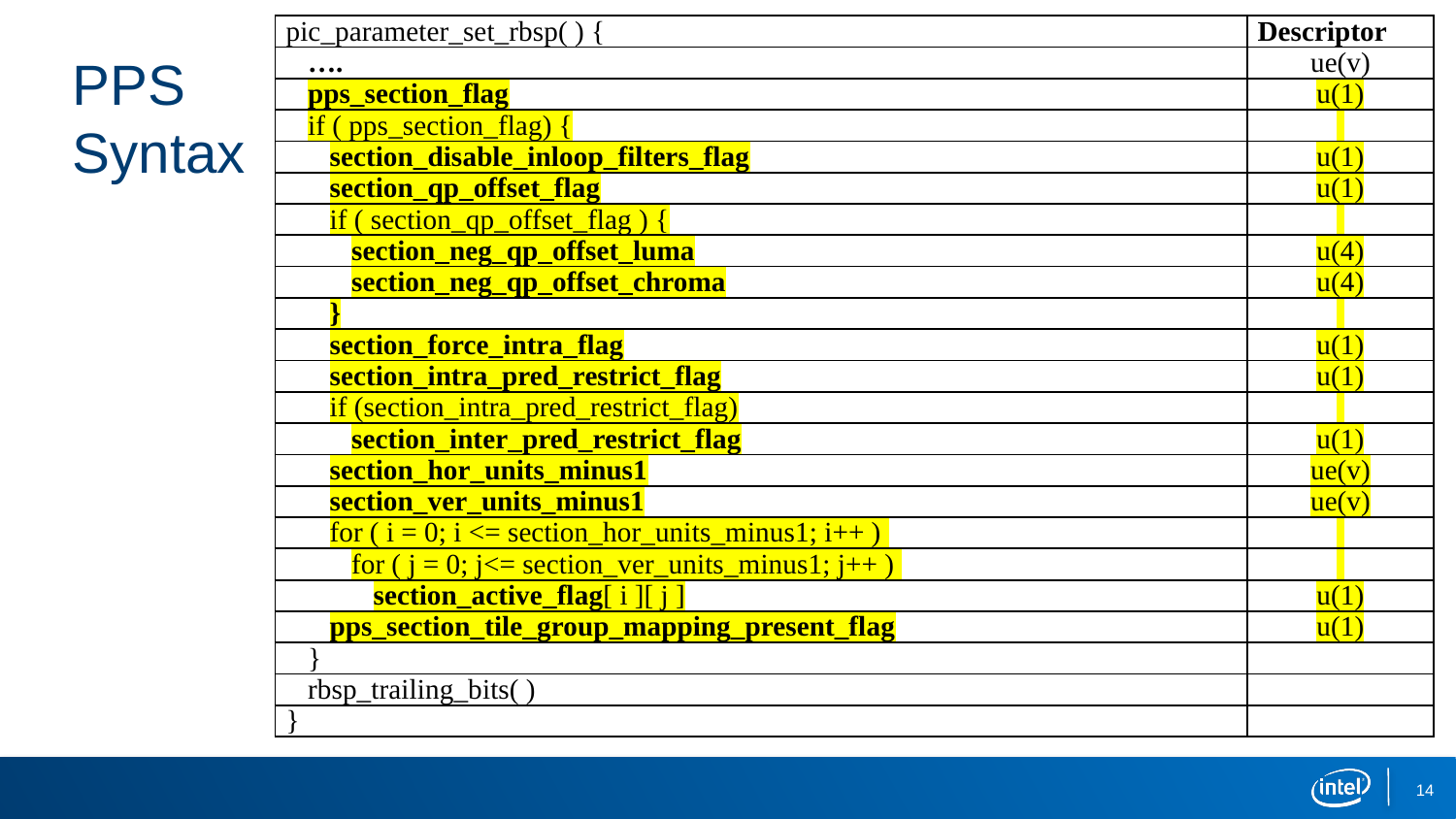

| pic\_parameter\_set\_rbsp( ) { | Descriptor |
| --- | --- |
| …. | ue(v) |
| pps\_section\_flag | u(1) |
| if ( pps\_section\_flag) { |  |
| section\_disable\_inloop\_filters\_flag | u(1) |
| section\_qp\_offset\_flag | u(1) |
| if ( section\_qp\_offset\_flag ) { |  |
| section\_neg\_qp\_offset\_luma | u(4) |
| section\_neg\_qp\_offset\_chroma | u(4) |
| } |  |
| section\_force\_intra\_flag | u(1) |
| section\_intra\_pred\_restrict\_flag | u(1) |
| if (section\_intra\_pred\_restrict\_flag) |  |
| section\_inter\_pred\_restrict\_flag | u(1) |
| section\_hor\_units\_minus1 | ue(v) |
| section\_ver\_units\_minus1 | ue(v) |
| for ( i = 0; i <= section\_hor\_units\_minus1; i++ ) |  |
| for ( j = 0; j<= section\_ver\_units\_minus1; j++ ) |  |
| section\_active\_flag[ i ][ j ] | u(1) |
| pps\_section\_tile\_group\_mapping\_present\_flag | u(1) |
| } |  |
| rbsp\_trailing\_bits( ) |  |
| } |  |
# PPS Syntax
14